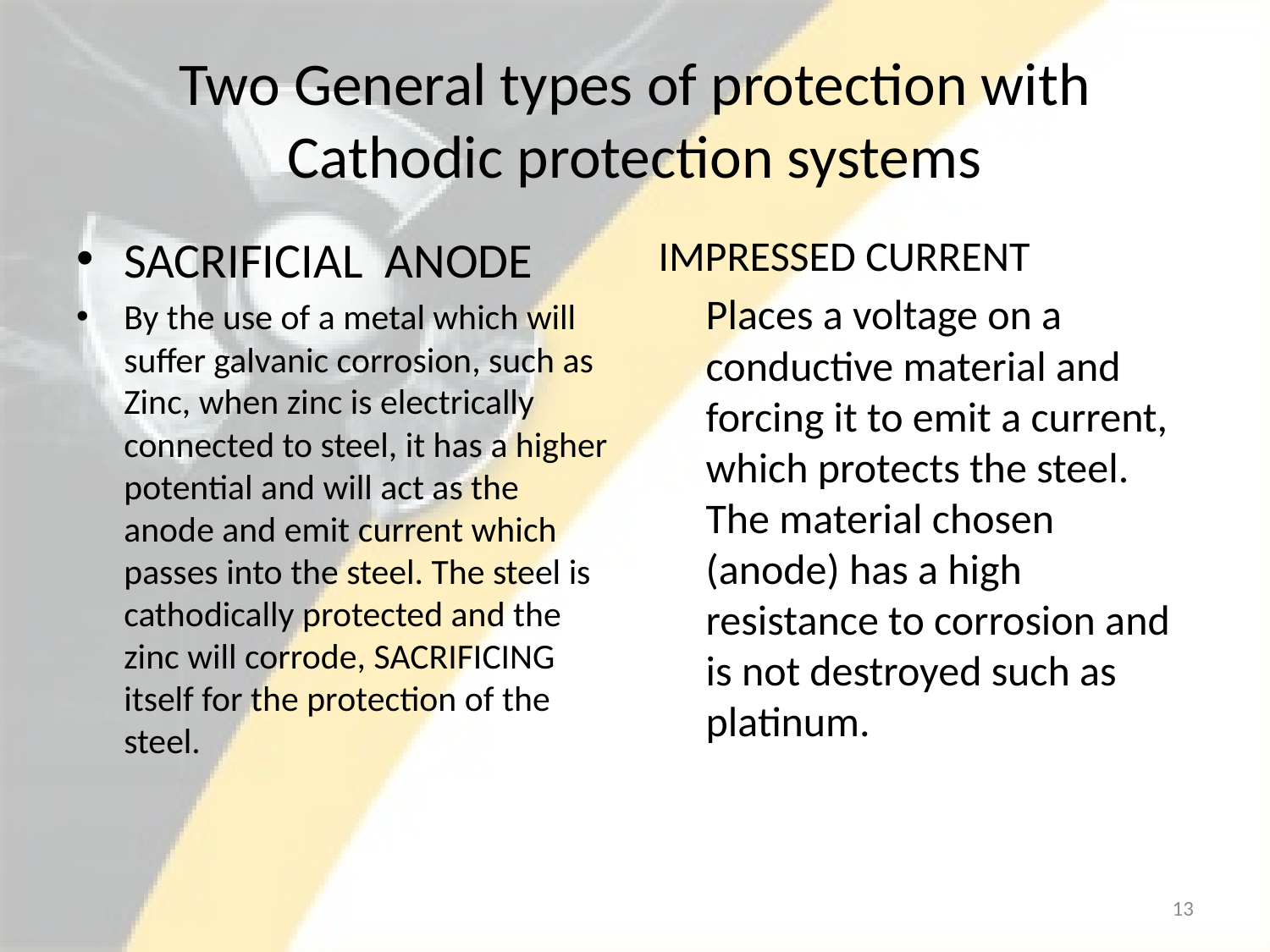

# Two General types of protection with Cathodic protection systems
SACRIFICIAL  ANODE
By the use of a metal which will suffer galvanic corrosion, such as Zinc, when zinc is electrically connected to steel, it has a higher potential and will act as the anode and emit current which passes into the steel. The steel is cathodically protected and the zinc will corrode, SACRIFICING itself for the protection of the steel.
IMPRESSED CURRENT
     Places a voltage on a conductive material and forcing it to emit a current, which protects the steel. The material chosen (anode) has a high resistance to corrosion and is not destroyed such as platinum.
13